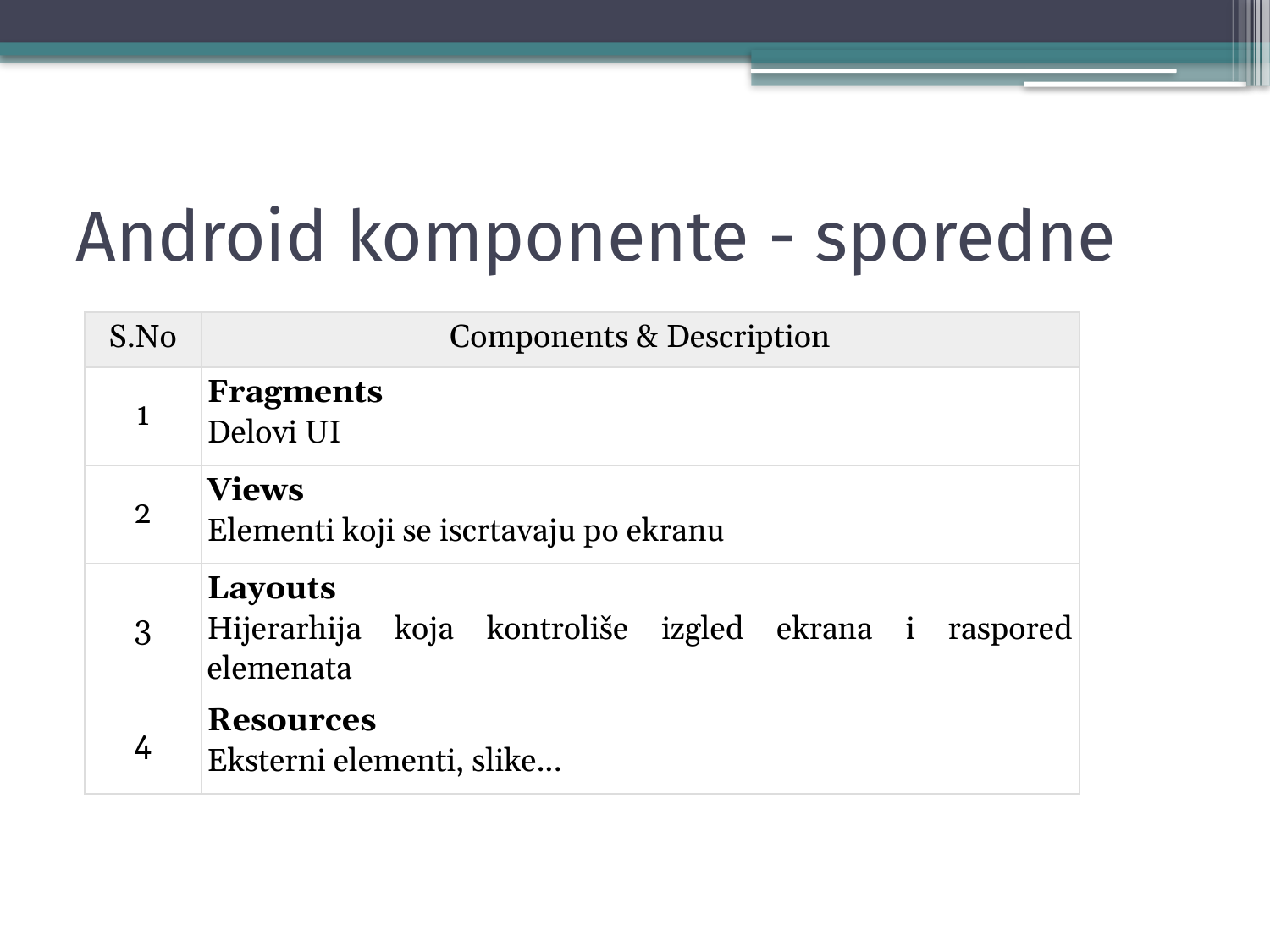

# Android komponente - sporedne
| S.No | Components & Description |
| --- | --- |
| 1 | Fragments Delovi UI |
| 2 | Views Elementi koji se iscrtavaju po ekranu |
| 3 | Layouts Hijerarhija koja kontroliše izgled ekrana i raspored elemenata |
| 4 | Resources Eksterni elementi, slike... |